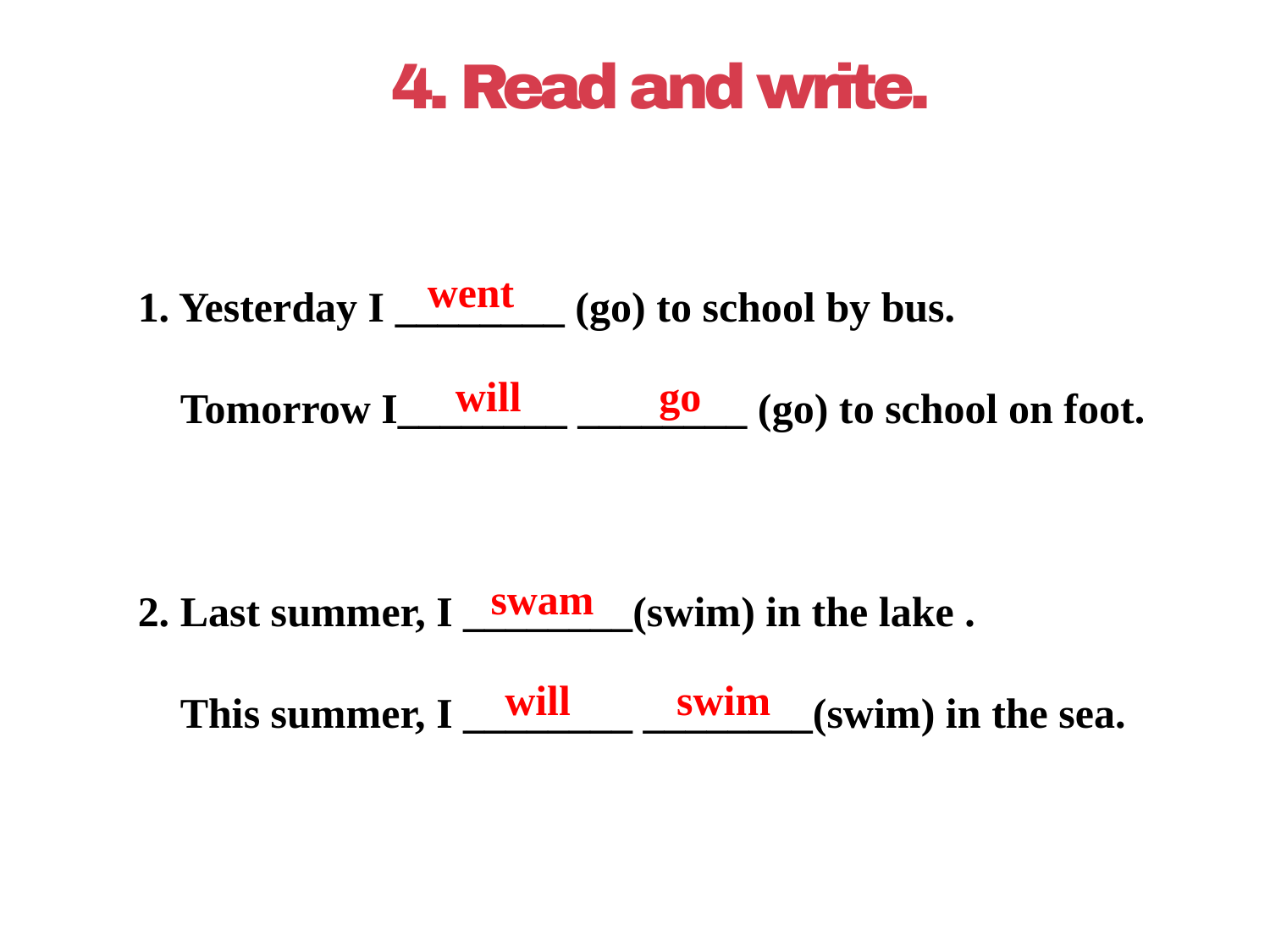

4. Read and write.
1. Yesterday I ________ (go) to school by bus.
    Tomorrow I________ ________ (go) to school on foot.

2. Last summer, I ________(swim) in the lake .
    This summer, I ________ ________(swim) in the sea.
went
will             go
swam
will          swim